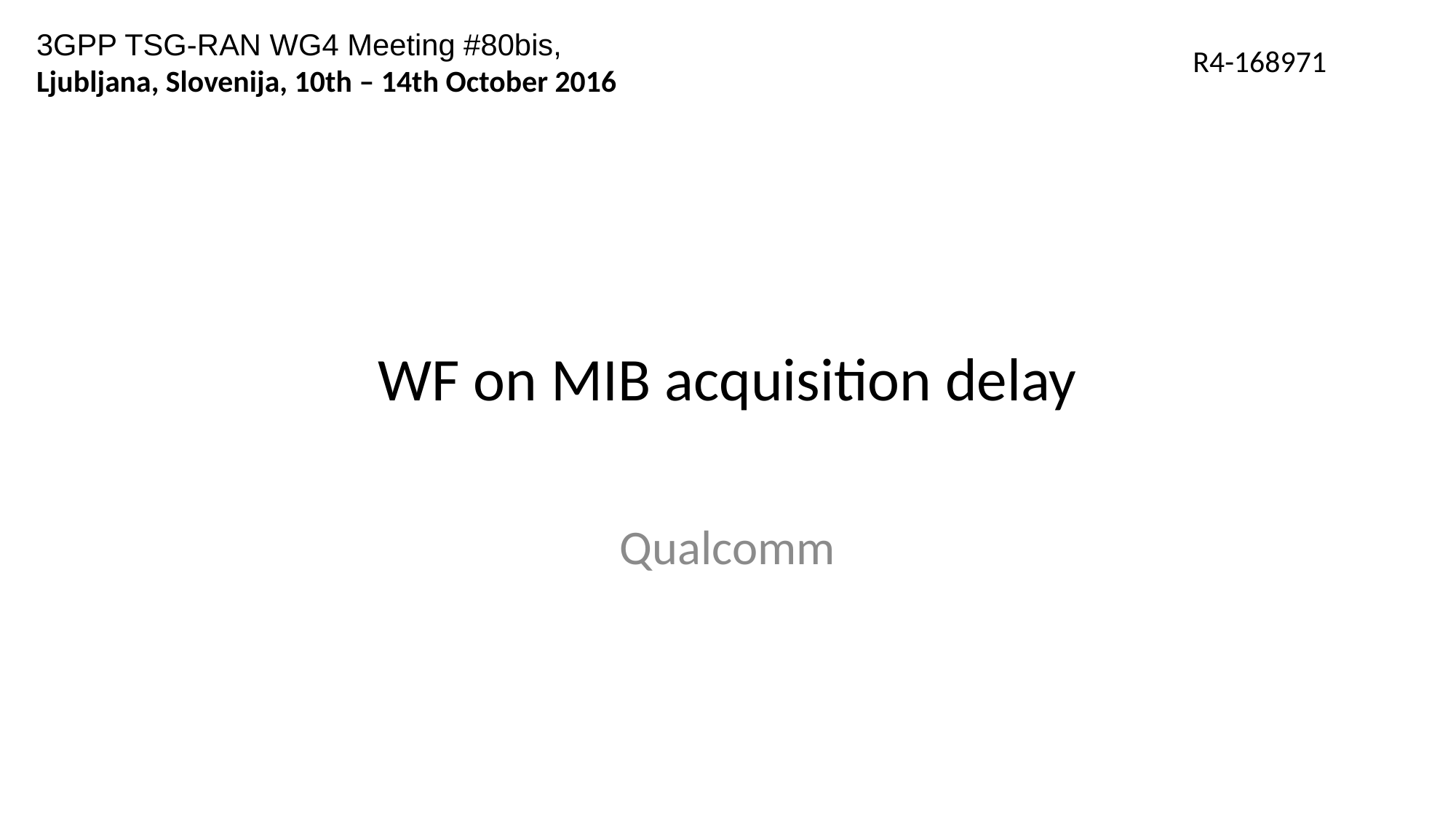

3GPP TSG-RAN WG4 Meeting #80bis, Ljubljana, Slovenija, 10th – 14th October 2016
R4-168971
# WF on MIB acquisition delay
Qualcomm